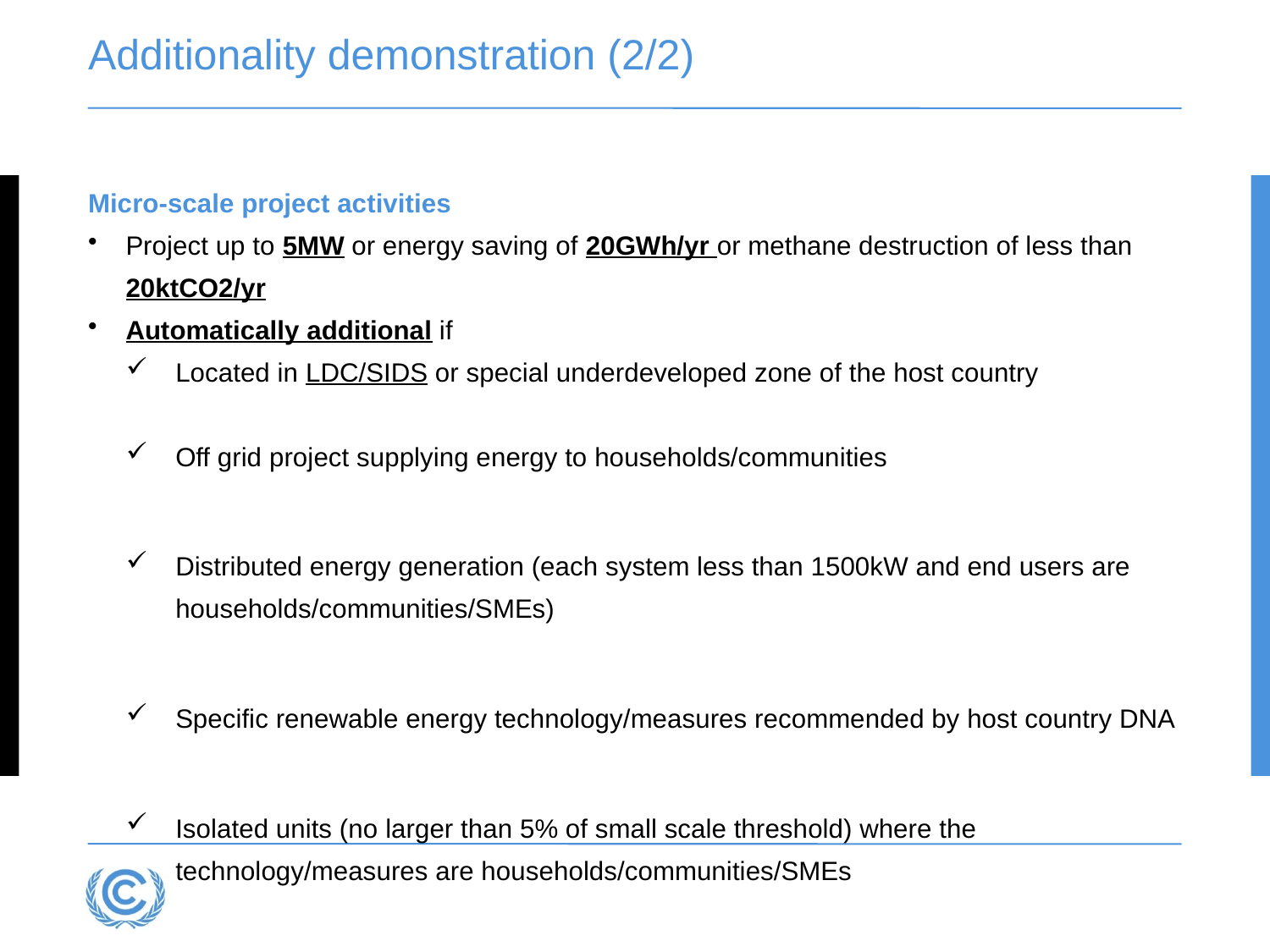

# Additionality demonstration (2/2)
Micro-scale project activities
Project up to 5MW or energy saving of 20GWh/yr or methane destruction of less than 20ktCO2/yr
Automatically additional if
Located in LDC/SIDS or special underdeveloped zone of the host country

Off grid project supplying energy to households/communities

Distributed energy generation (each system less than 1500kW and end users are households/communities/SMEs)

Specific renewable energy technology/measures recommended by host country DNA

Isolated units (no larger than 5% of small scale threshold) where the technology/measures are households/communities/SMEs